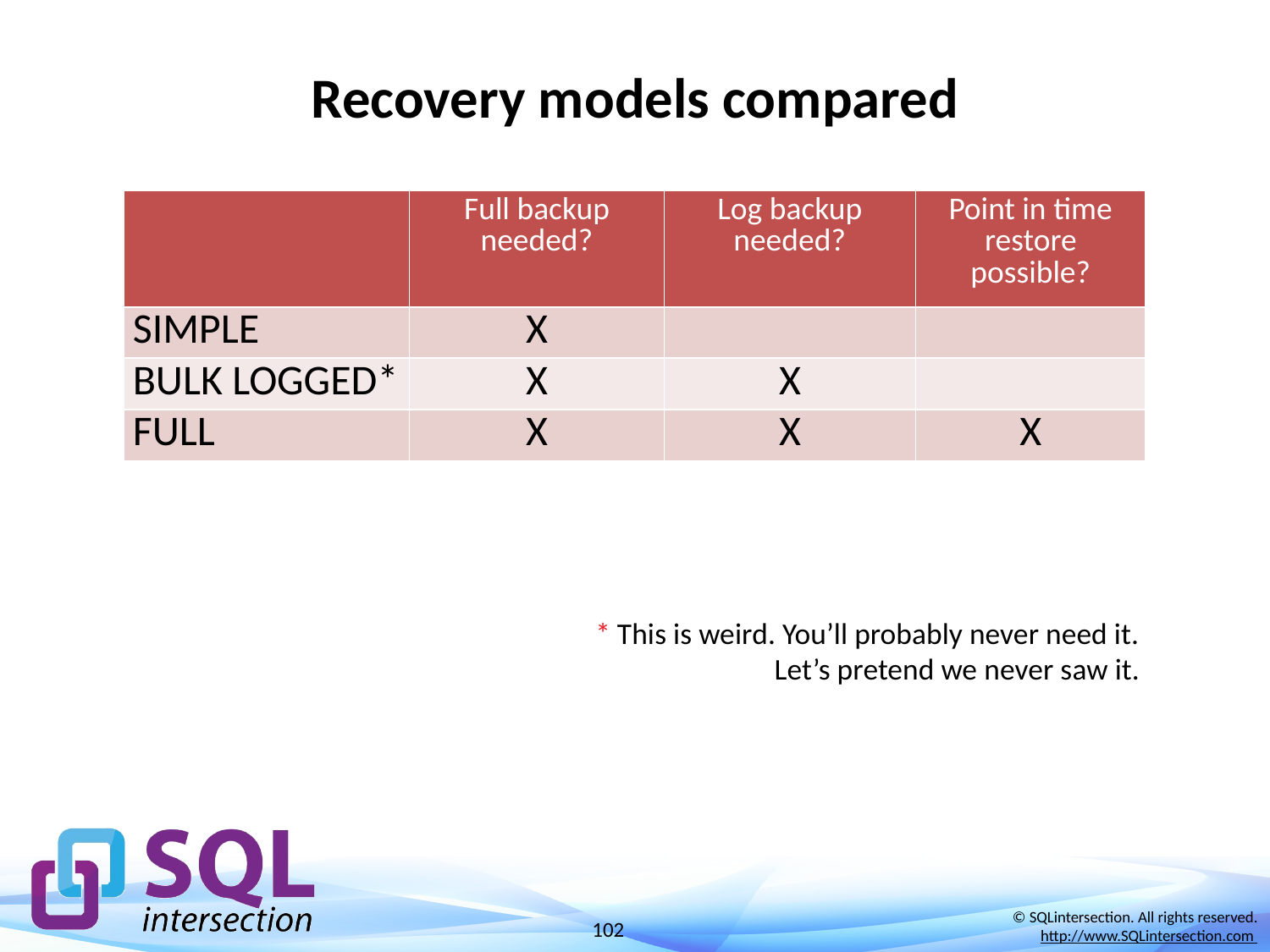

# Recovery models compared
|  | Full backup needed? | Log backup needed? | Point in time restore possible? |
| --- | --- | --- | --- |
| SIMPLE | X |  |  |
| BULK LOGGED\* | X | X |  |
| FULL | X | X | X |
* This is weird. You’ll probably never need it.
Let’s pretend we never saw it.